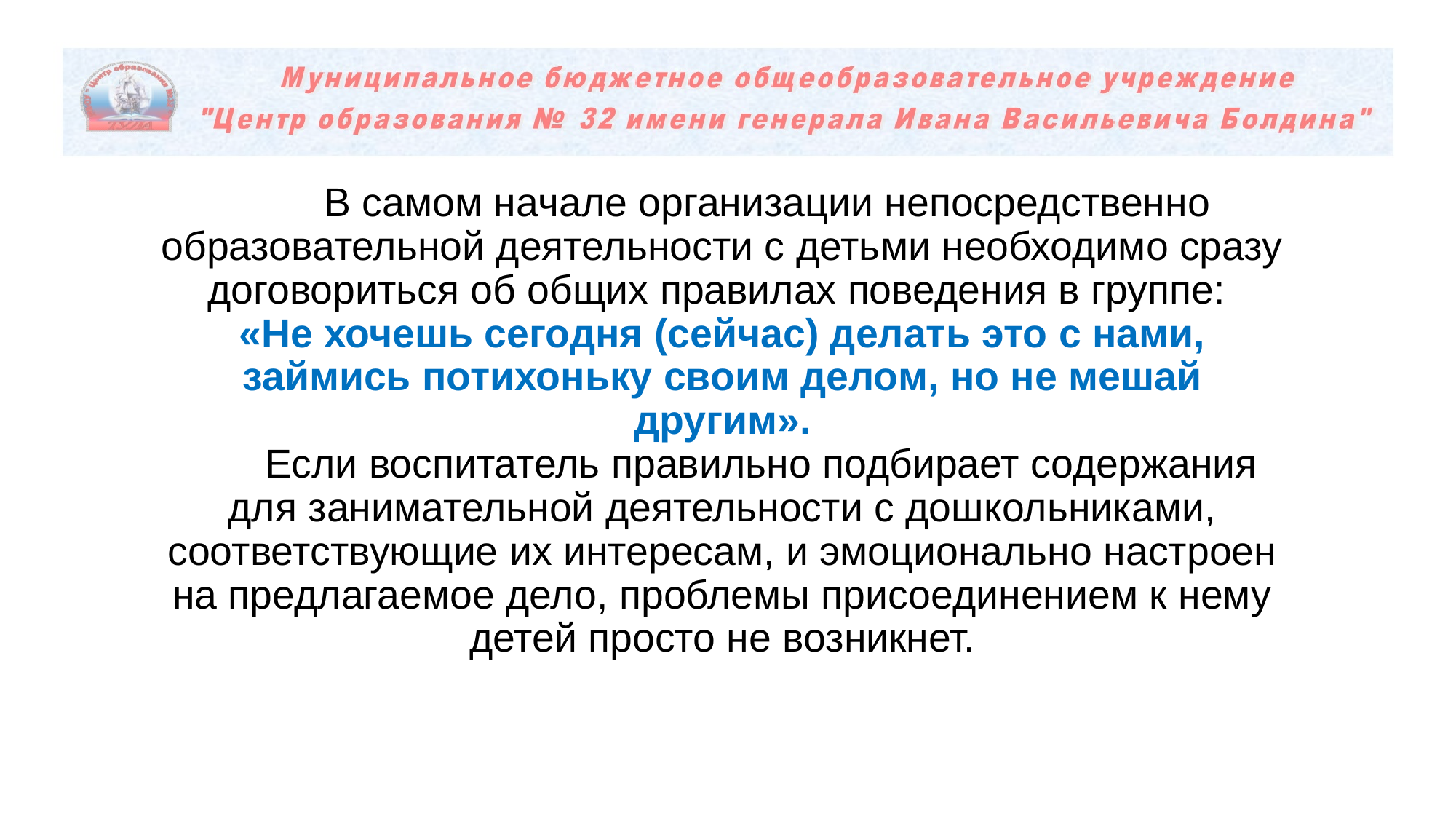

# В самом начале организации непосредственно образовательной деятельности с детьми необходимо сразу договориться об общих правилах поведения в группе: «Не хочешь сегодня (сейчас) делать это с нами, займись потихоньку своим делом, но не мешай другим». Если воспитатель правильно подбирает содержания для занимательной деятельности с дошкольниками, соответствующие их интересам, и эмоционально настроен на предлагаемое дело, проблемы присоединением к нему детей просто не возникнет.